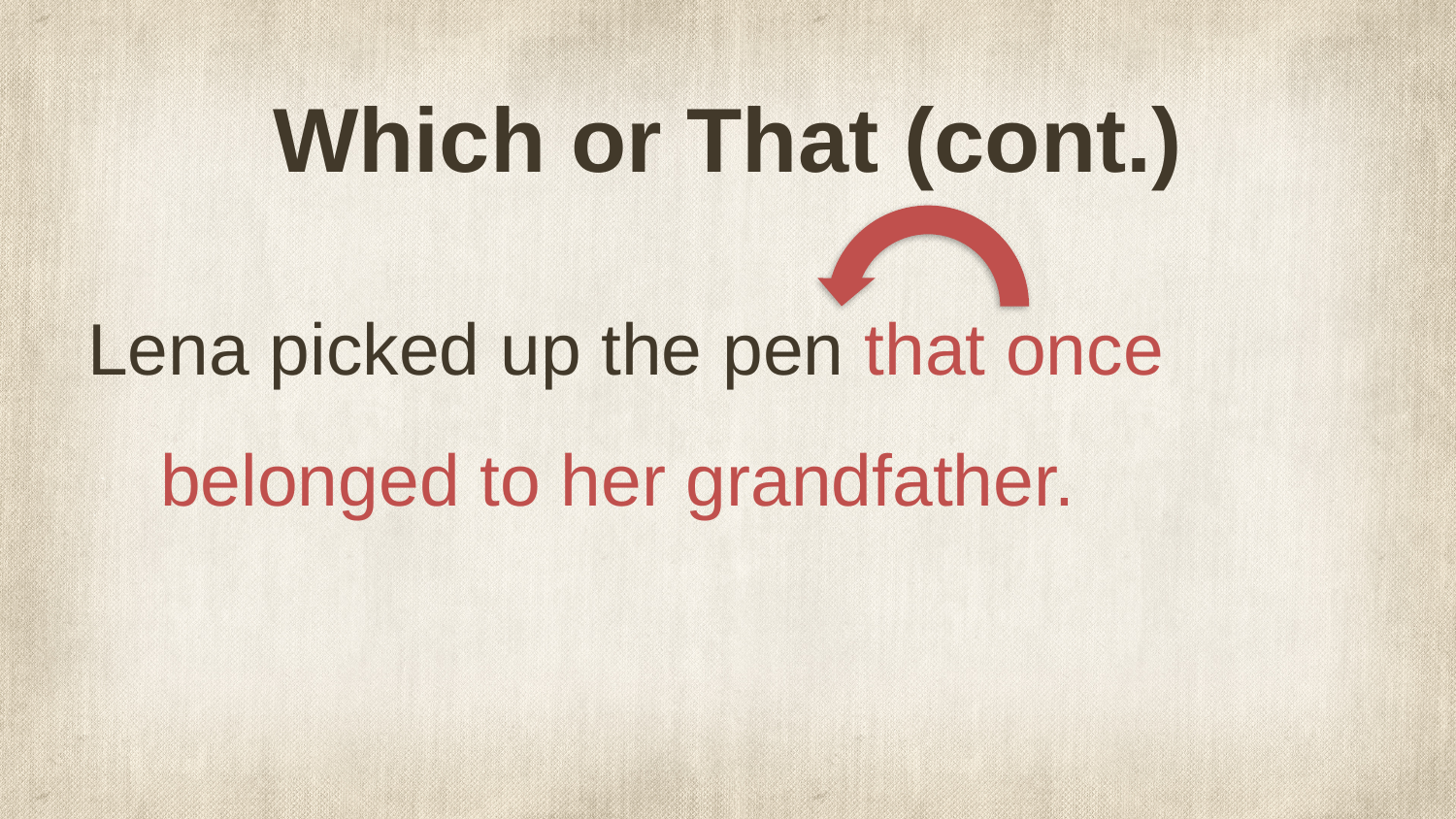

# Which or That (cont.)

Lena picked up the pen that once belonged to her grandfather.